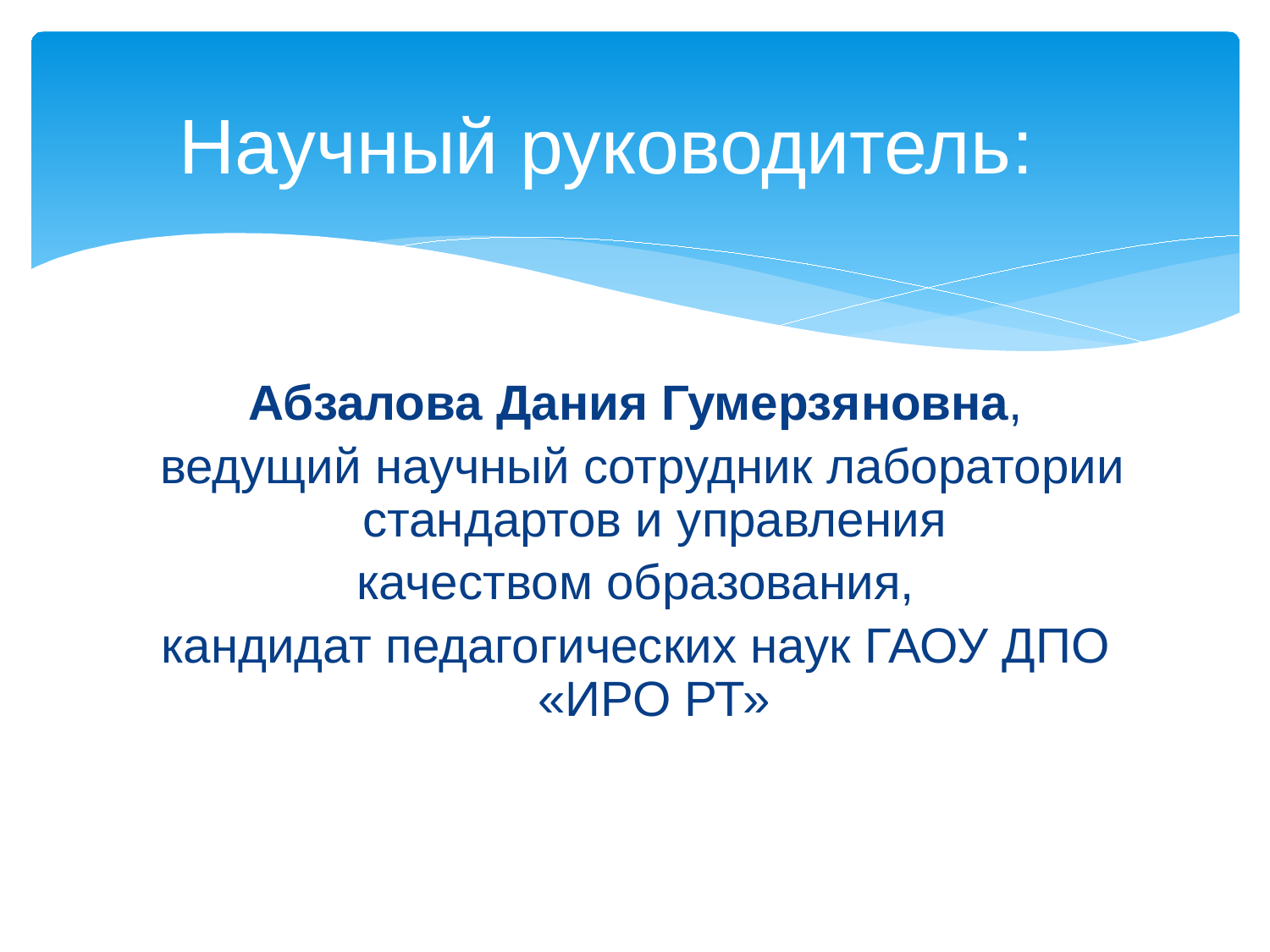

Абзалова Дания Гумерзяновна,
 ведущий научный сотрудник лаборатории стандартов и управления
 качеством образования,
кандидат педагогических наук ГАОУ ДПО «ИРО РТ»
Научный руководитель: